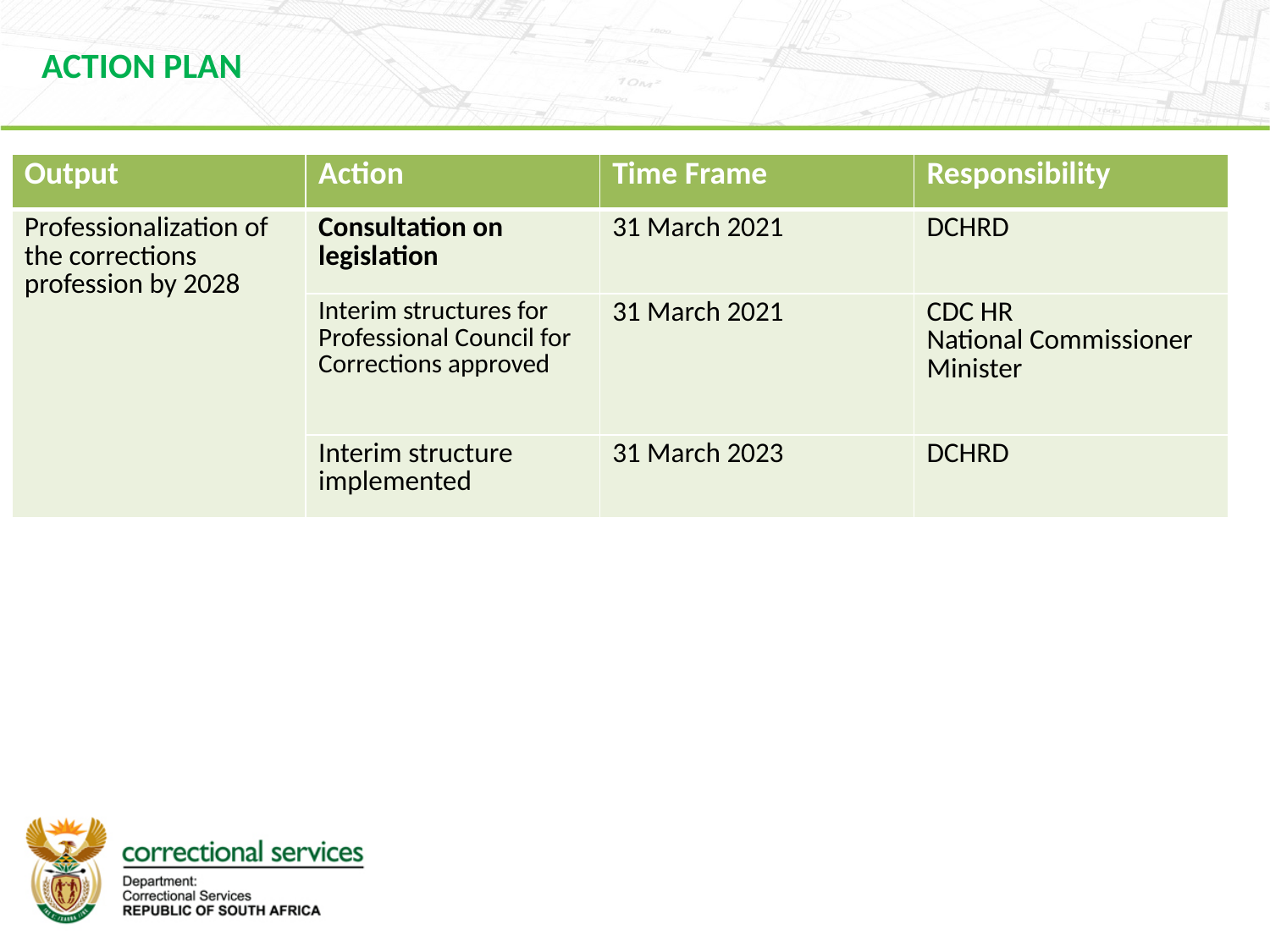

ACTION PLAN
| Output | Action | Time Frame | Responsibility |
| --- | --- | --- | --- |
| Professionalization of the corrections profession by 2028 | Consultation on legislation | 31 March 2021 | DCHRD |
|  | Interim structures for Professional Council for Corrections approved | 31 March 2021 | CDC HR National Commissioner Minister |
|  | Interim structure implemented | 31 March 2023 | DCHRD |